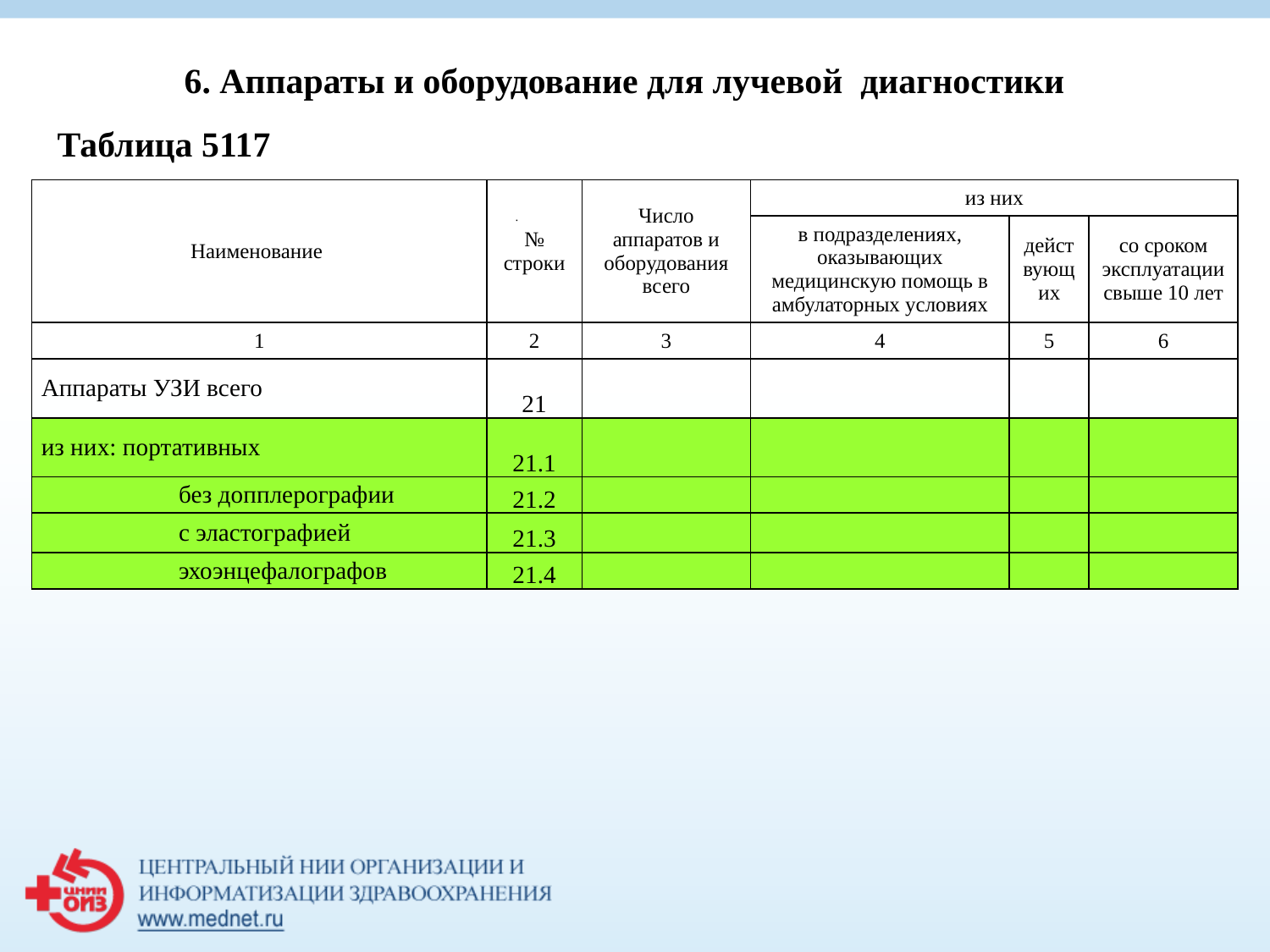

6. Аппараты и оборудование для лучевой  диагностики
Таблица 5117
| Наименование | № строки | Число аппаратов и оборудования всего | из них |  |  |
| --- | --- | --- | --- | --- | --- |
|  |  |  | в подразделениях, оказывающих медицинскую помощь в амбулаторных условиях | действующих | со сроком эксплуатации свыше 10 лет |
| 1 | 2 | 3 | 4 | 5 | 6 |
| Аппараты УЗИ всего | 21 |  |  |  |  |
| из них: портативных | 21.1 |  |  |  |  |
| без допплерографии | 21.2 |  |  |  |  |
| с эластографией | 21.3 |  |  |  |  |
| эхоэнцефалографов | 21.4 |  |  |  |  |